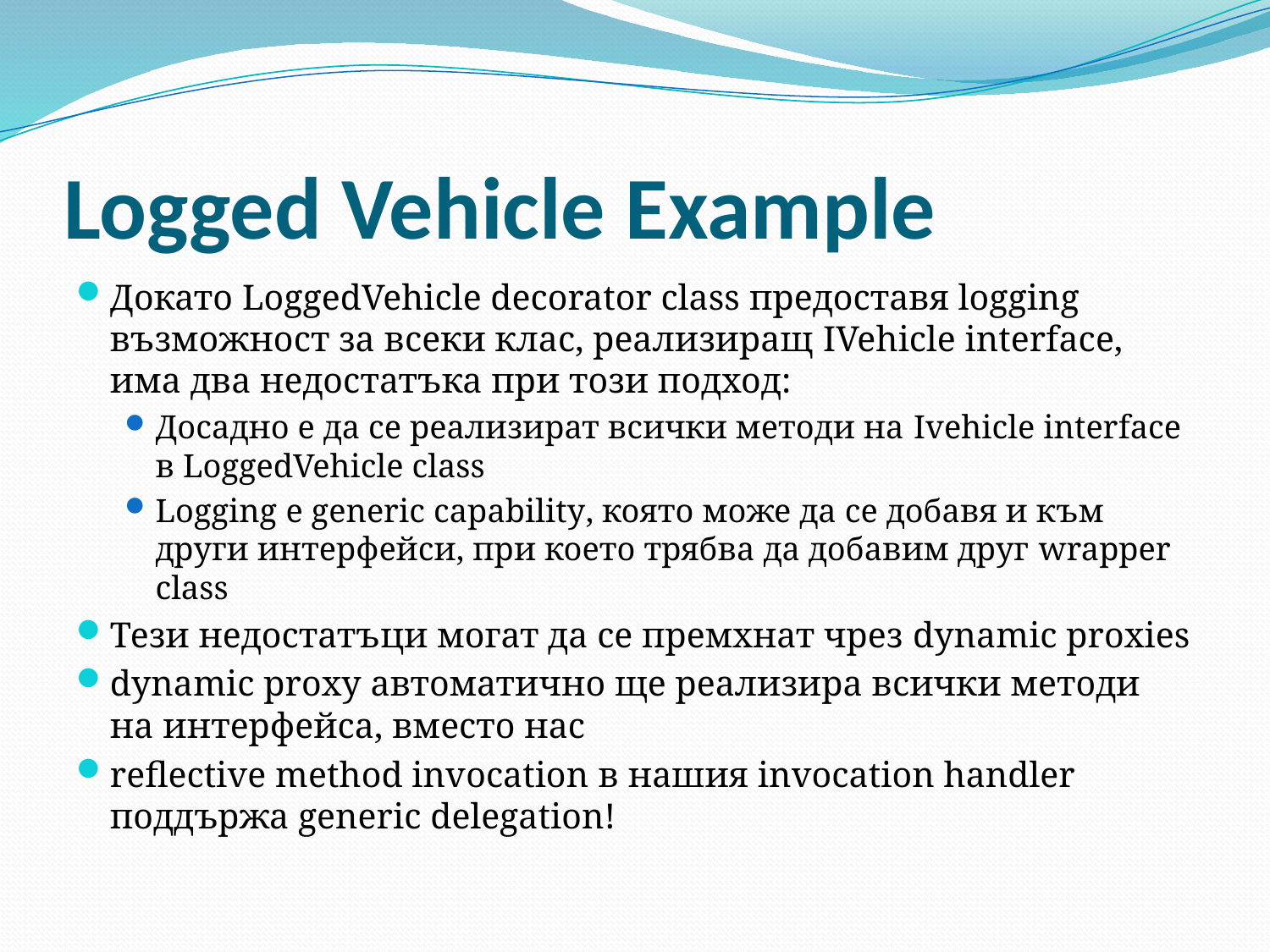

# Logged Vehicle Example
Докато LoggedVehicle decorator class предоставя logging възможност за всеки клас, реализиращ IVehicle interface, има два недостатъка при този подход:
Досадно е да се реализират всички методи на Ivehicle interface в LoggedVehicle class
Logging е generic capability, която може да се добавя и към други интерфейси, при което трябва да добавим друг wrapper class
Тези недостатъци могат да се премхнат чрез dynamic proxies
dynamic proxy автоматично ще реализира всички методи на интерфейса, вместо нас
reflective method invocation в нашия invocation handler поддържа generic delegation!